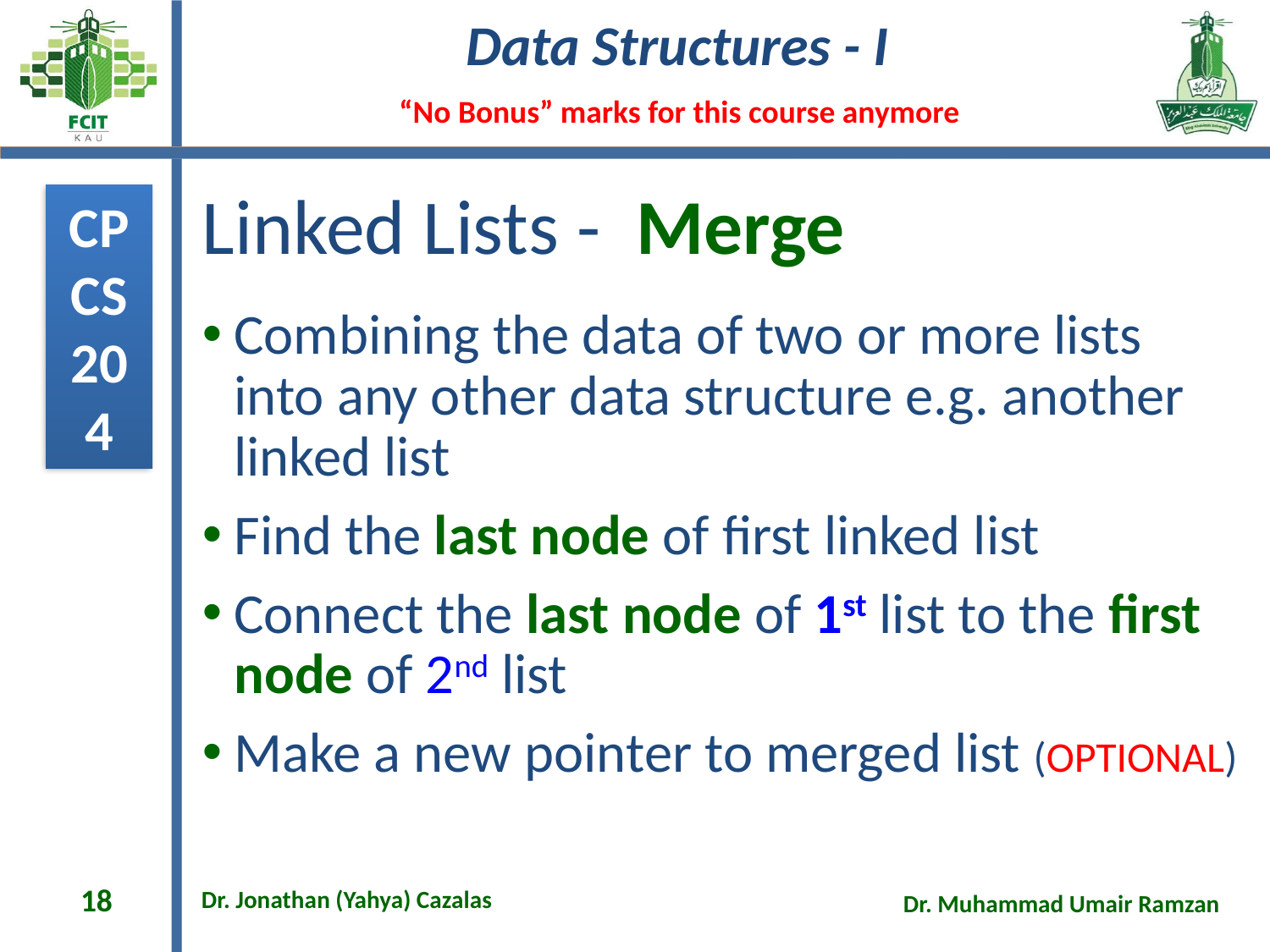

# Linked Lists -  Merge
Combining the data of two or more lists into any other data structure e.g. another linked list
Find the last node of first linked list
Connect the last node of 1st list to the first node of 2nd list
Make a new pointer to merged list (OPTIONAL)
18